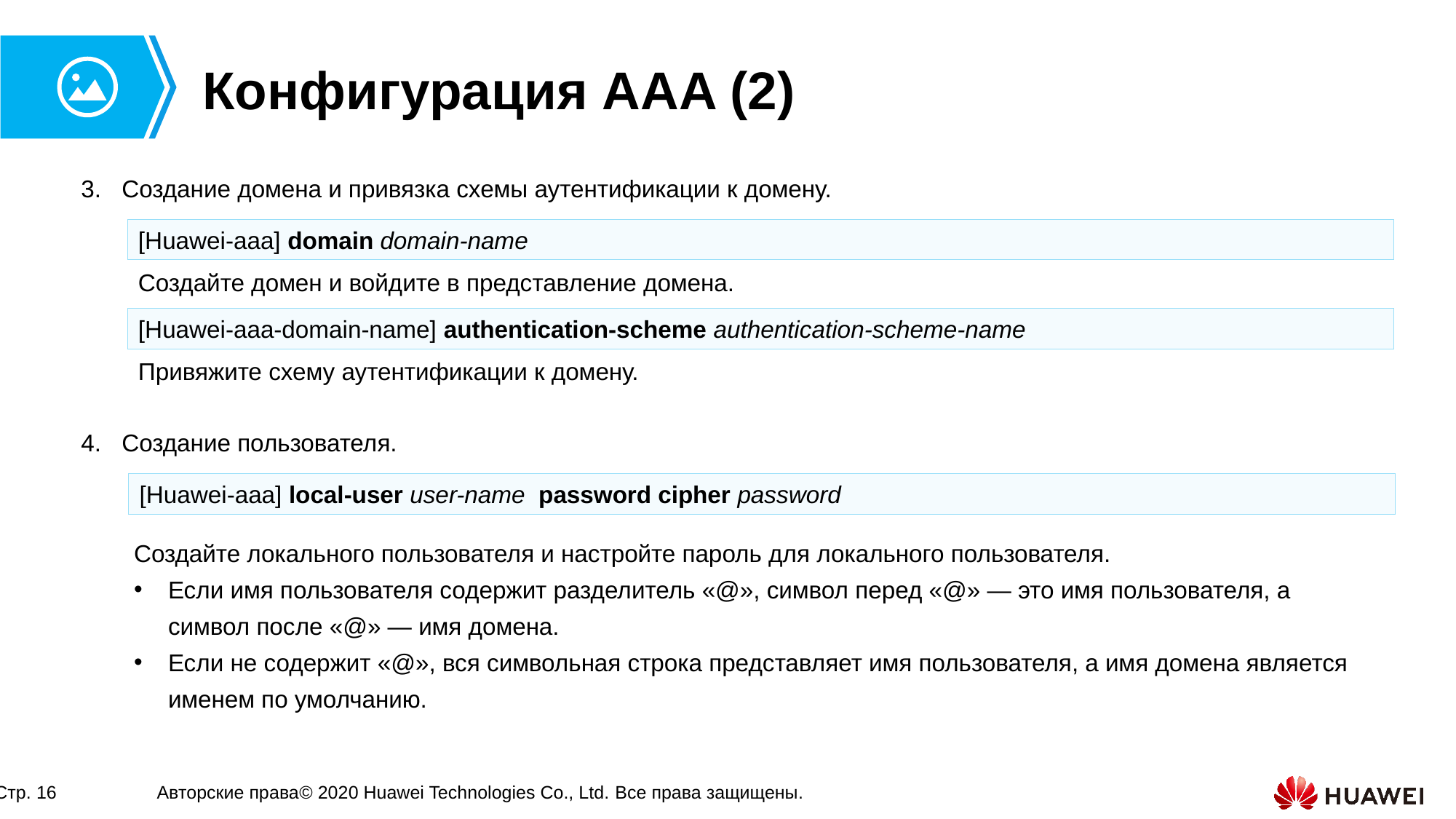

# Конфигурация AAA (2)
Создание домена и привязка схемы аутентификации к домену.
[Huawei-aaa] domain domain-name
Создайте домен и войдите в представление домена.
[Huawei-aaa-domain-name] authentication-scheme authentication-scheme-name
Привяжите схему аутентификации к домену.
Создание пользователя.
[Huawei-aaa] local-user user-name  password cipher password
Создайте локального пользователя и настройте пароль для локального пользователя.
Если имя пользователя содержит разделитель «@», символ перед «@» — это имя пользователя, а символ после «@» — имя домена.
Если не содержит «@», вся символьная строка представляет имя пользователя, а имя домена является именем по умолчанию.